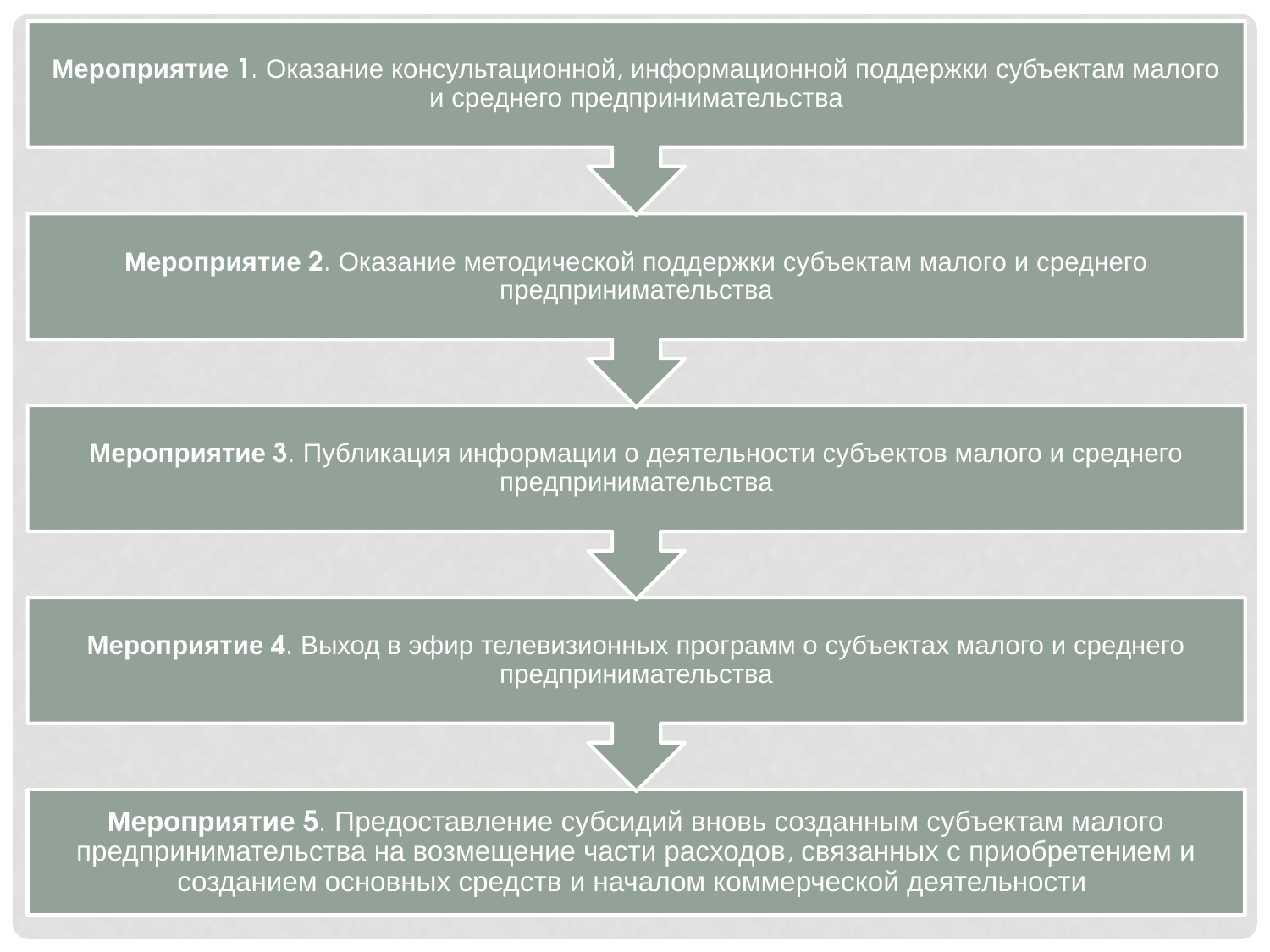

Мероприятие 5. Предоставление субсидий вновь созданным субъектам малого предпринимательства на возмещение части расходов, связанных с приобретением и созданием основных средств и началом коммерческой деятельности
Мероприятие 4. Выход в эфир телевизионных программ о субъектах малого и среднего предпринимательства
Мероприятие 3. Публикация информации о деятельности субъектов малого и среднего предпринимательства
Мероприятие 2. Оказание методической поддержки субъектам малого и среднего предпринимательства
Мероприятие 1. Оказание консультационной, информационной поддержки субъектам малого и среднего предпринимательства